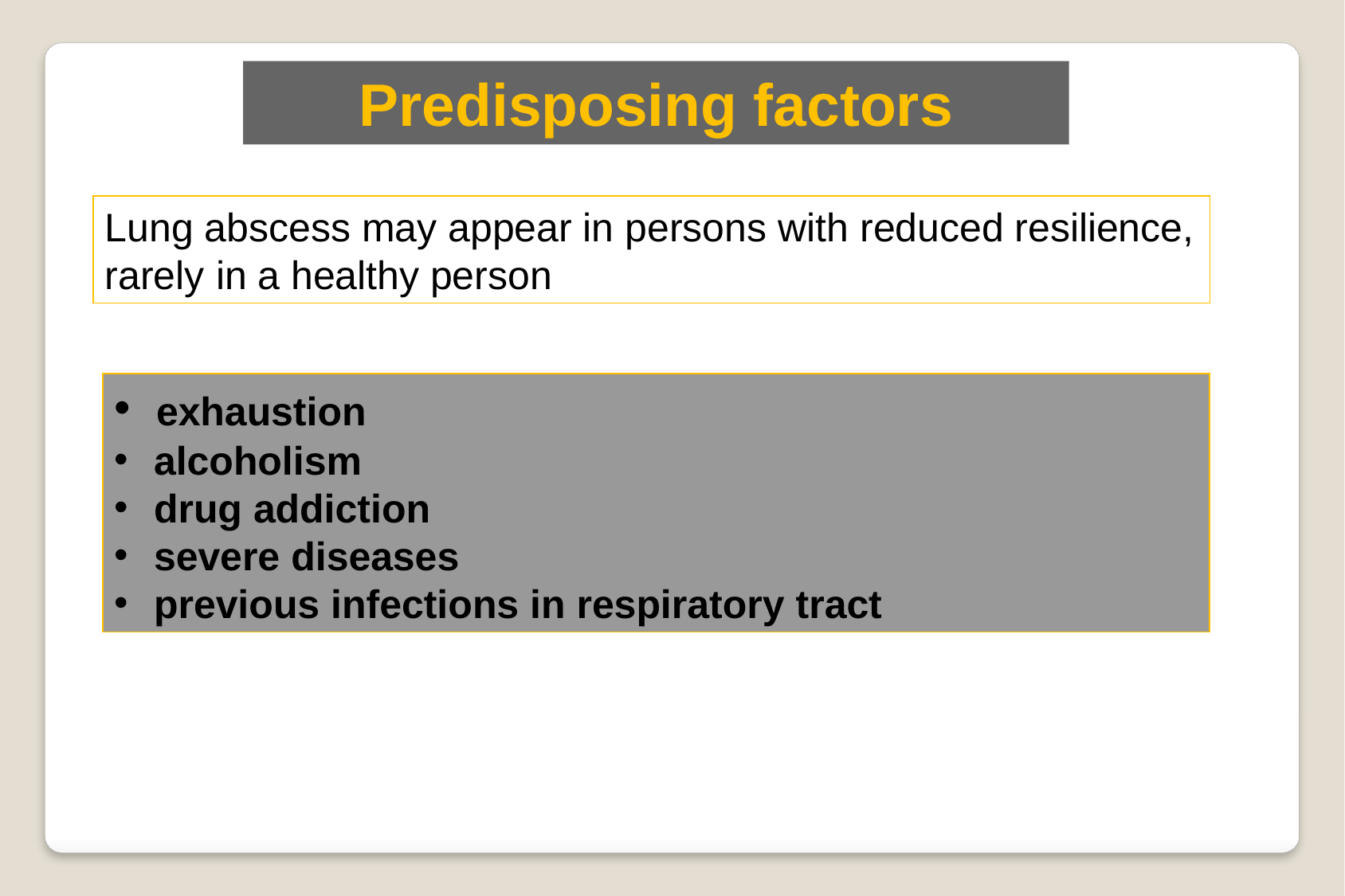

Predisposing factors
Lung abscess may appear in persons with reduced resilience, rarely in a healthy person
 exhaustion
 alcoholism
 drug addiction
 severe diseases
 previous infections in respiratory tract